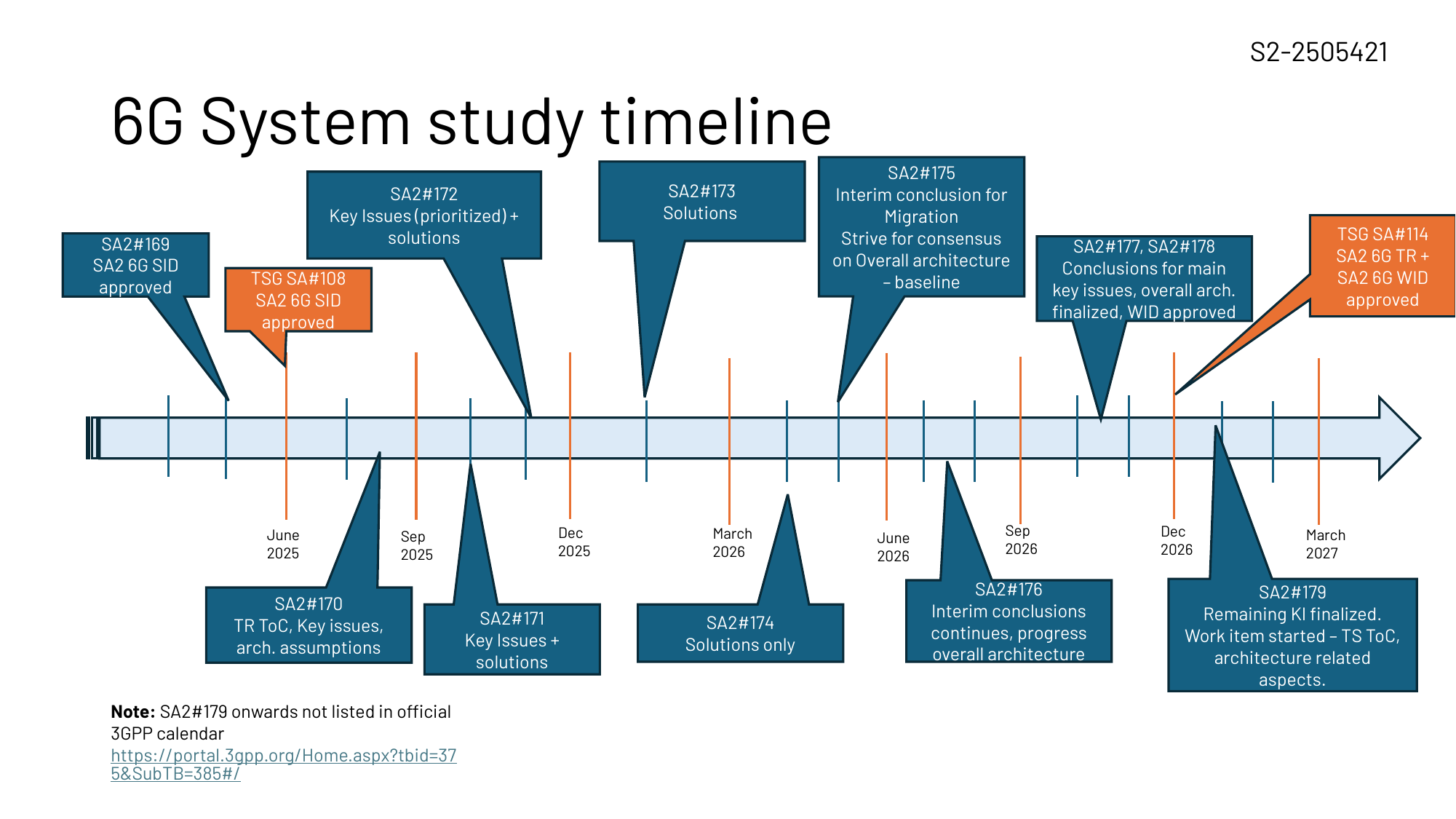

S2-2505421
# 6G System study timeline
SA2#175
Interim conclusion for Migration
Strive for consensus on Overall architecture – baseline
SA2#173
Solutions
SA2#172
Key Issues (prioritized) + solutions
TSG SA#114
SA2 6G TR + SA2 6G WID approved
SA2#169
SA2 6G SID approved
SA2#177, SA2#178
Conclusions for main key issues, overall arch. finalized, WID approved
TSG SA#108
SA2 6G SID approved

Sep
2026
Dec
2026
Dec
2025
March2026
March2027
June 2025
Sep 2025
June 2026
SA2#179
Remaining KI finalized.
Work item started – TS ToC, architecture related aspects.
SA2#176
Interim conclusions continues, progress overall architecture
SA2#170
TR ToC, Key issues, arch. assumptions
SA2#171
Key Issues + solutions
SA2#174
Solutions only
Note: SA2#179 onwards not listed in official 3GPP calendar https://portal.3gpp.org/Home.aspx?tbid=375&SubTB=385#/